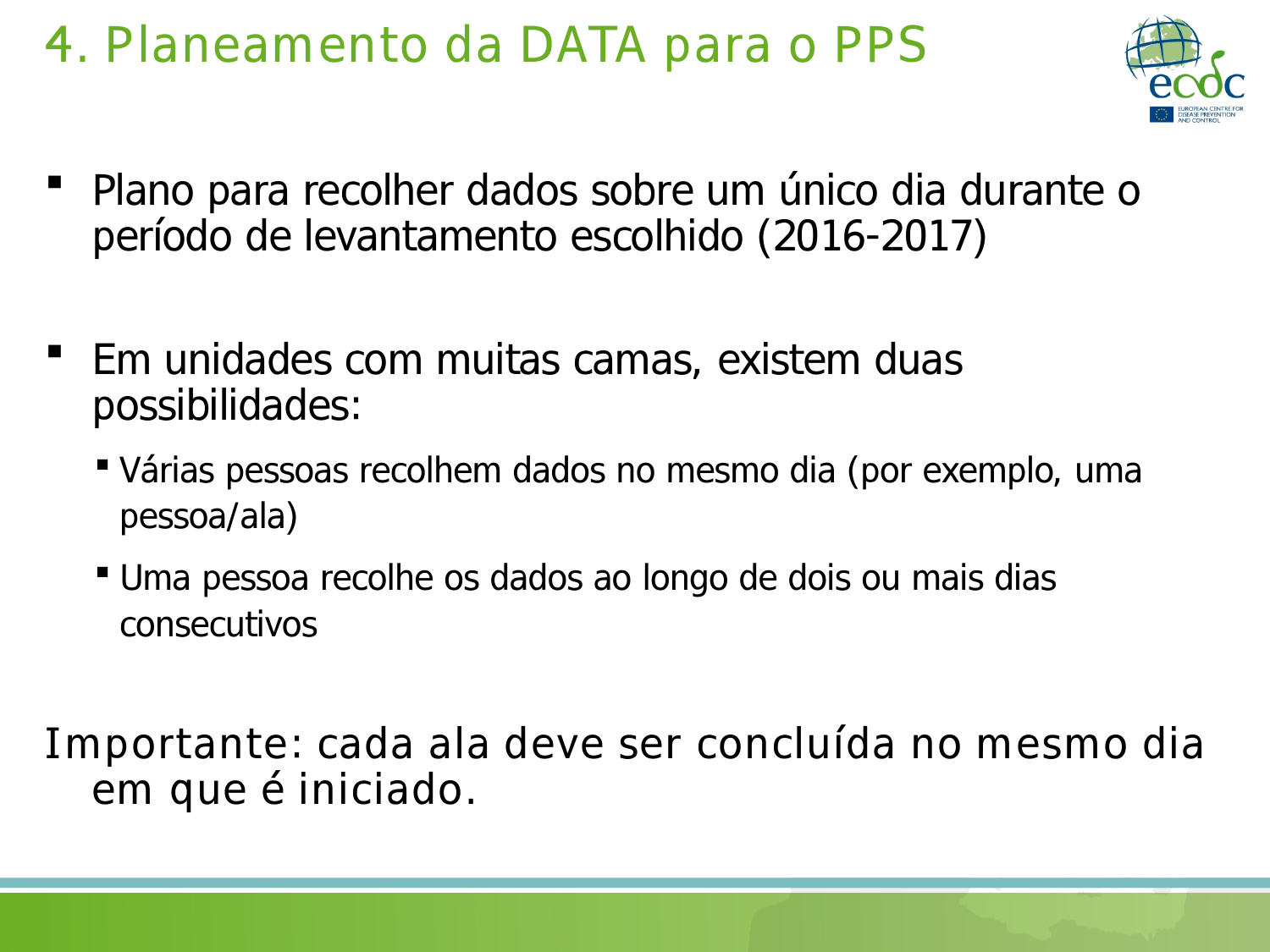

# 4. Planeamento da DATA para o PPS
Plano para recolher dados sobre um único dia durante o período de levantamento escolhido (2016-2017)

Em unidades com muitas camas, existem duas possibilidades:
Várias pessoas recolhem dados no mesmo dia (por exemplo, uma pessoa/ala)
Uma pessoa recolhe os dados ao longo de dois ou mais dias consecutivos

Importante: cada ala deve ser concluída no mesmo dia em que é iniciado.